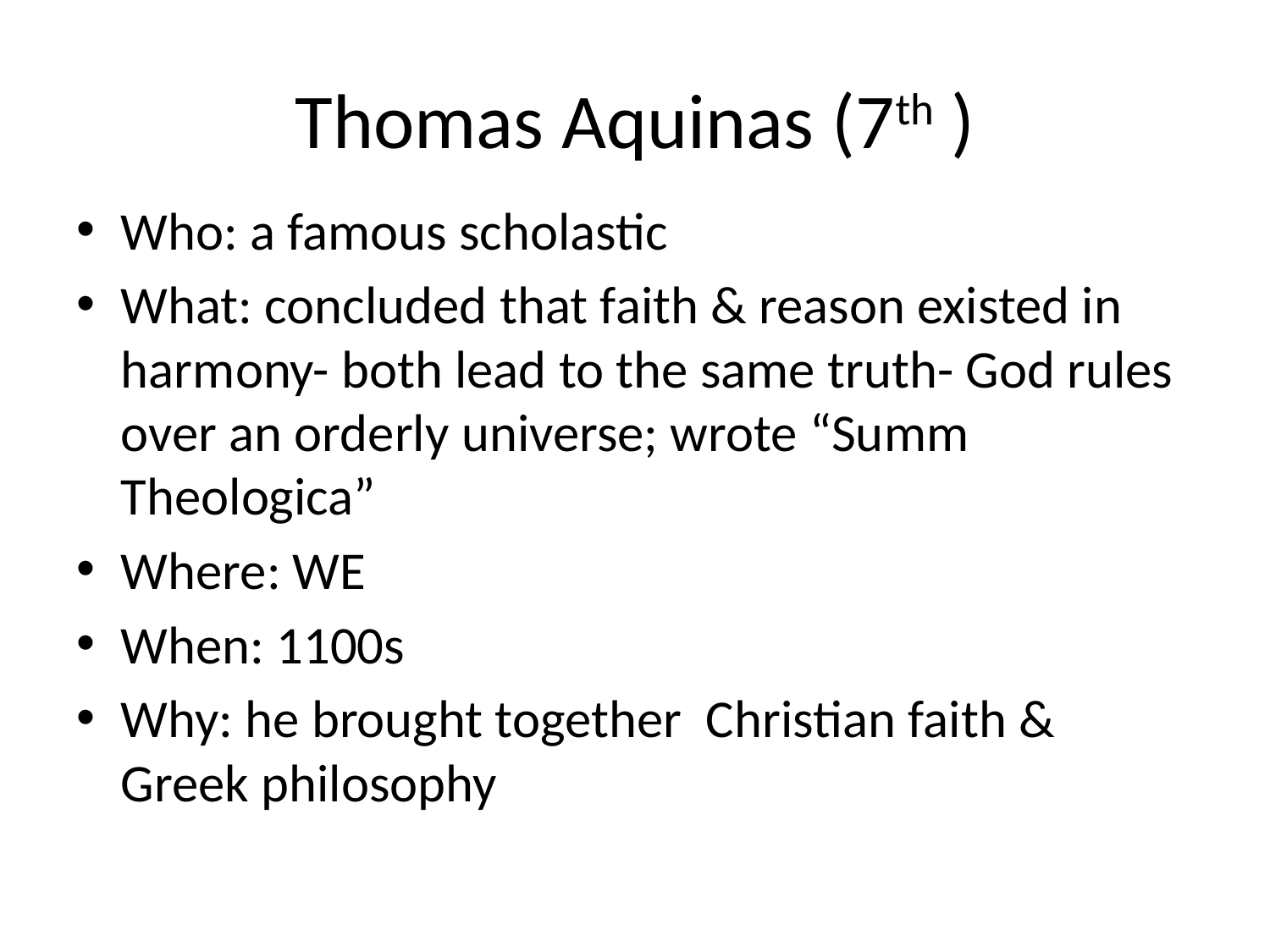

# Thomas Aquinas (7th )
Who: a famous scholastic
What: concluded that faith & reason existed in harmony- both lead to the same truth- God rules over an orderly universe; wrote “Summ Theologica”
Where: WE
When: 1100s
Why: he brought together  Christian faith & Greek philosophy